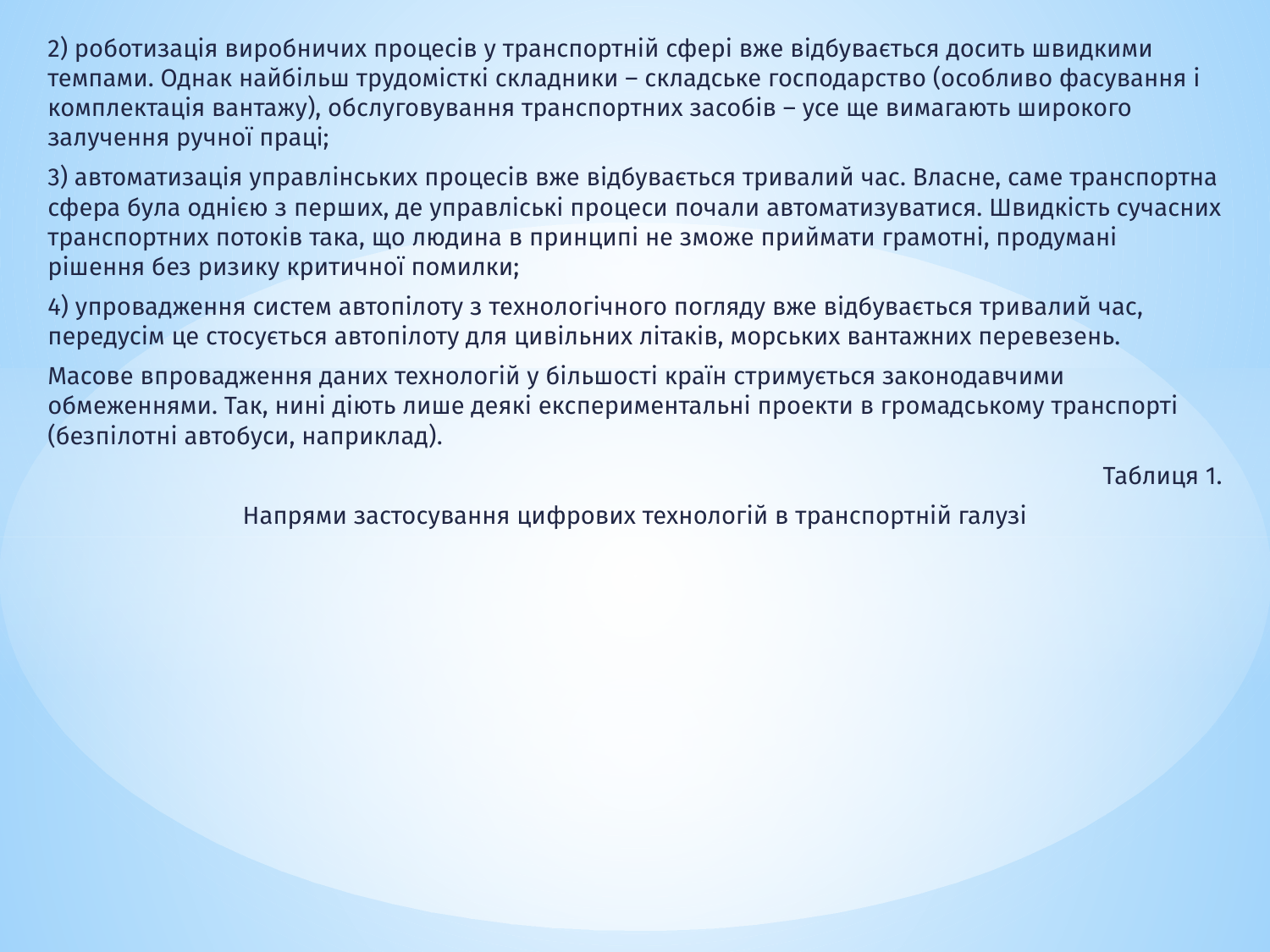

2) роботизація виробничих процесів у транспортній сфері вже відбувається досить швидкими темпами. Однак найбільш трудомісткі складники – складське господарство (особливо фасування і комплектація вантажу), обслуговування транспортних засобів – усе ще вимагають широкого залучення ручної праці;
3) автоматизація управлінських процесів вже відбувається тривалий час. Власне, саме транспортна сфера була однією з перших, де управліські процеси почали автоматизуватися. Швидкість сучасних транспортних потоків така, що людина в принципі не зможе приймати грамотні, продумані
рішення без ризику критичної помилки;
4) упровадження систем автопілоту з технологічного погляду вже відбувається тривалий час, передусім це стосується автопілоту для цивільних літаків, морських вантажних перевезень.
Масове впровадження даних технологій у більшості країн стримується законодавчими обмеженнями. Так, нині діють лише деякі експериментальні проекти в громадському транспорті (безпілотні автобуси, наприклад).
Таблиця 1.
Напрями застосування цифрових технологій в транспортній галузі